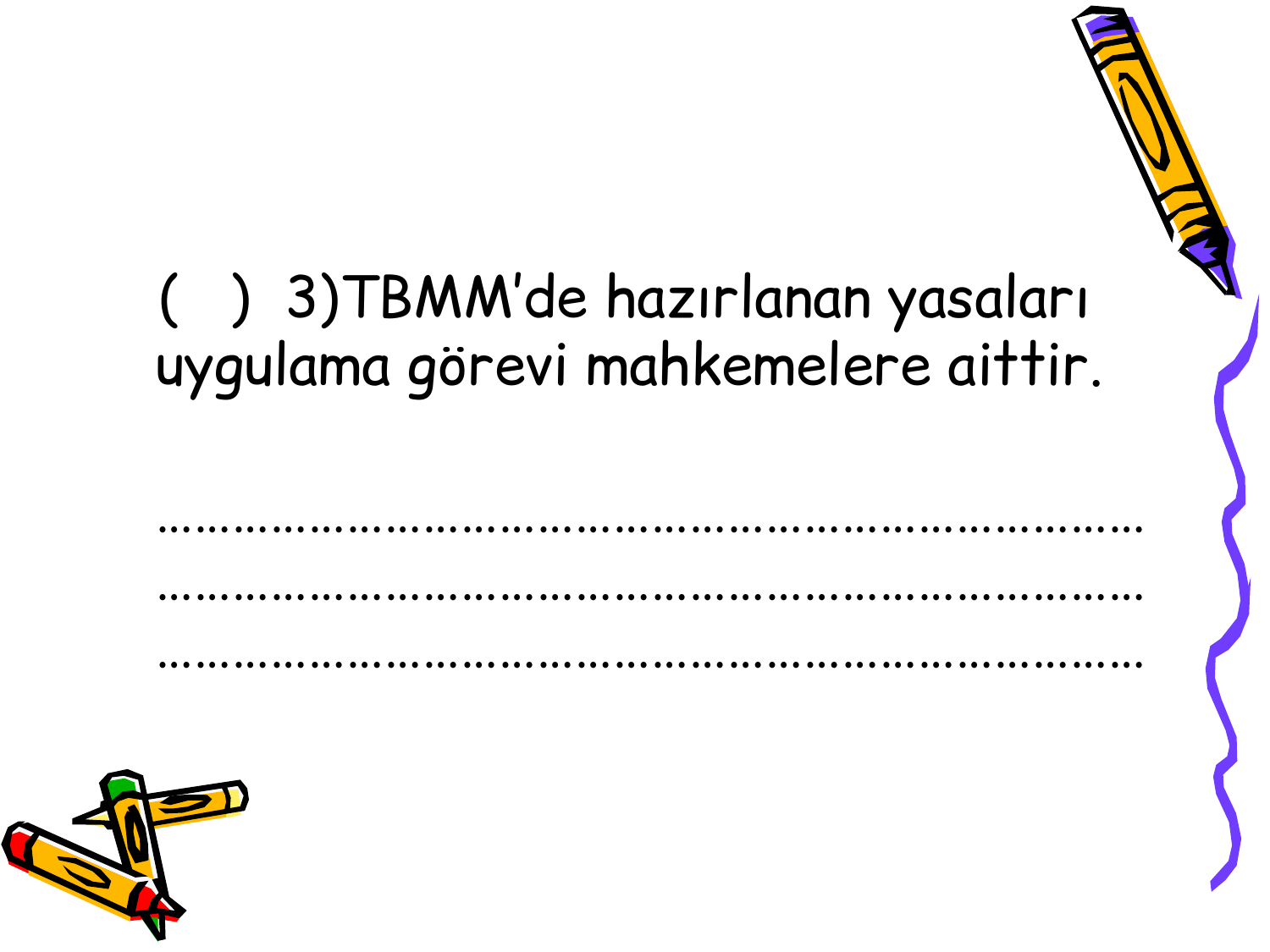

(   )  3)TBMM’de hazırlanan yasaları uygulama görevi mahkemelere aittir.
 ………………………………………………………………………………………………………………………………………………………………………………………………………………